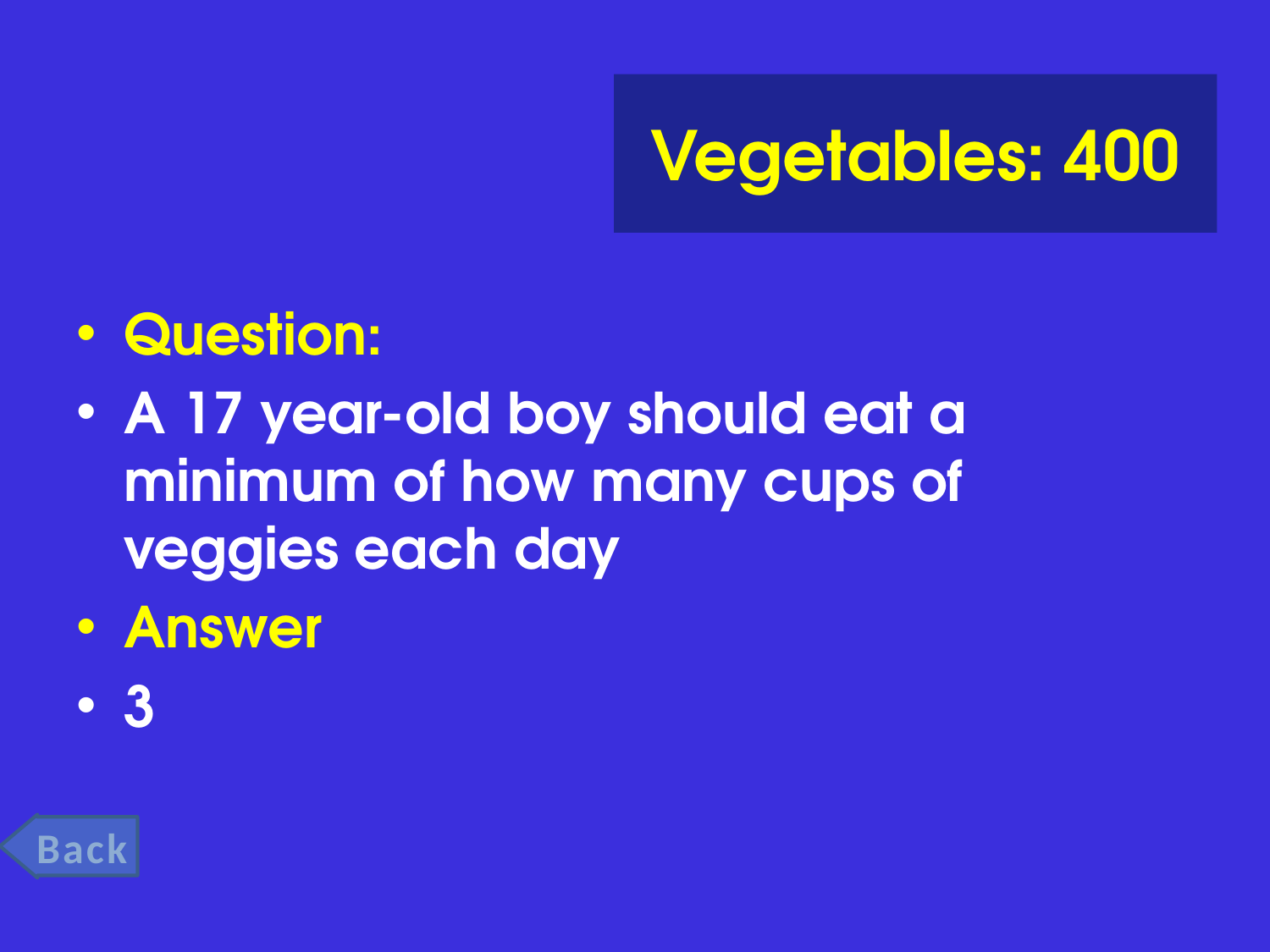

# Vegetables: 400

Question:
A 17 year-old boy should eat a minimum of how many cups of veggies each day
Answer
3

Back